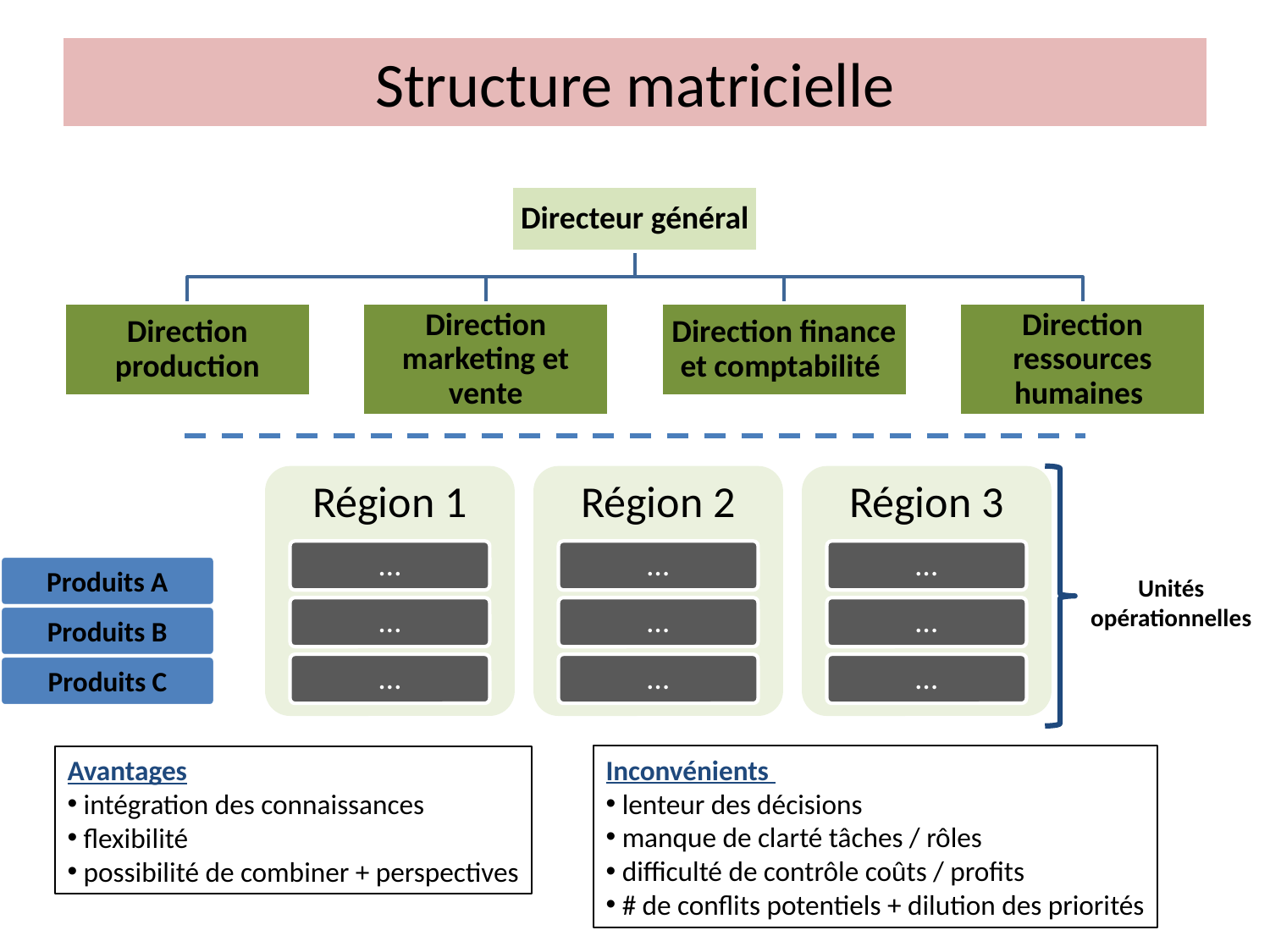

# Structure matricielle
Directeur général
Direction production
Direction marketing et vente
Direction finance et comptabilité
Direction ressources humaines
Région 1
…
…
…
Région 2
…
…
…
Région 3
…
…
…

Produits A

Unités
opérationnelles
Produits B

Produits C

Inconvénients
 lenteur des décisions
 manque de clarté tâches / rôles
 difficulté de contrôle coûts / profits
 # de conflits potentiels + dilution des priorités
Avantages
 intégration des connaissances
 flexibilité
 possibilité de combiner + perspectives